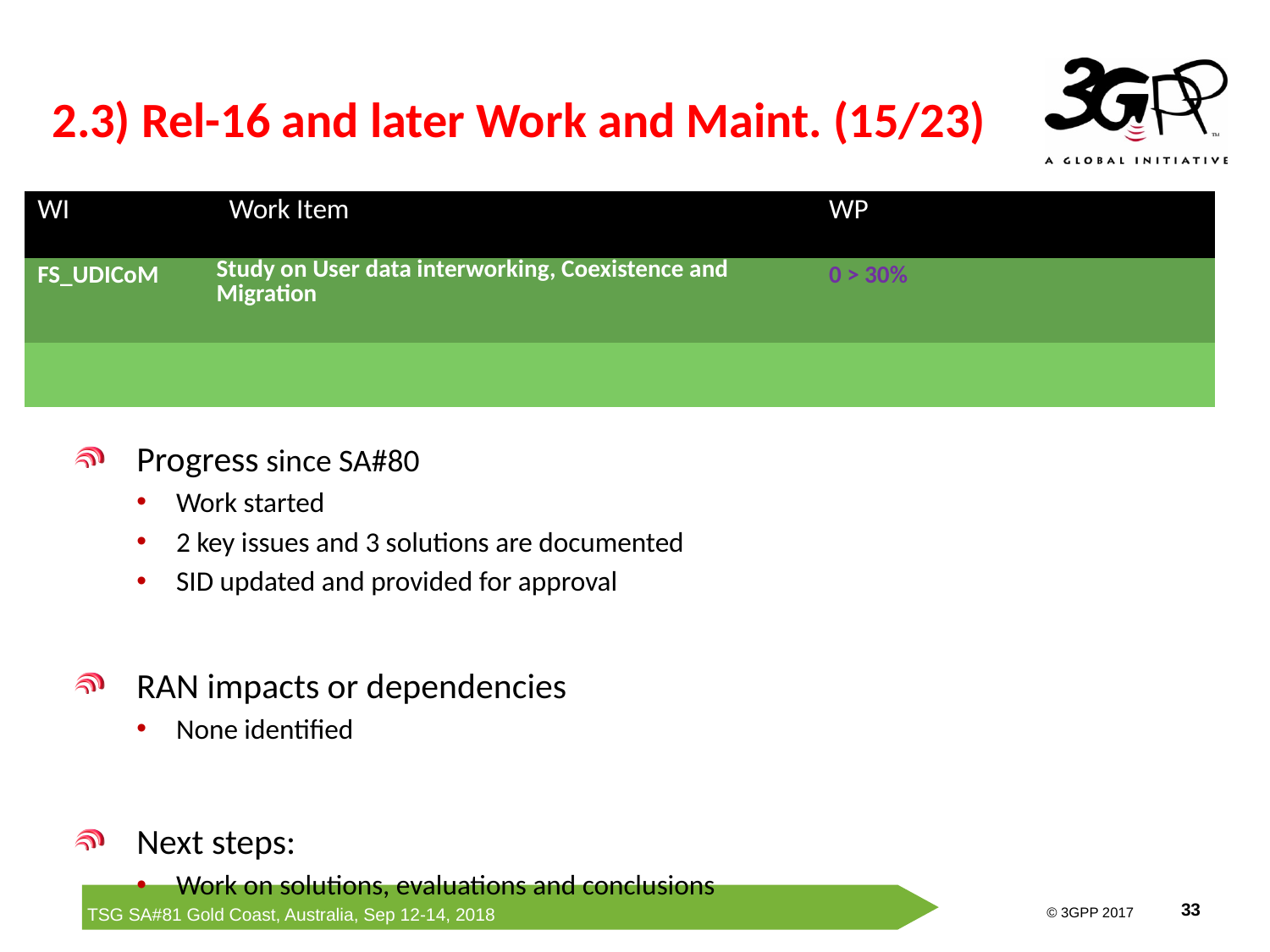

# 2.3) Rel-16 and later Work and Maint. (15/23)
| WI | Work Item | WP |  |  |
| --- | --- | --- | --- | --- |
| FS\_UDICoM | Study on User data interworking, Coexistence and Migration | 0 > 30% |  |  |
|  |  |  |  |  |
Progress since SA#80
Work started
2 key issues and 3 solutions are documented
SID updated and provided for approval

RAN impacts or dependencies
None identified

Next steps:
Work on solutions, evaluations and conclusions